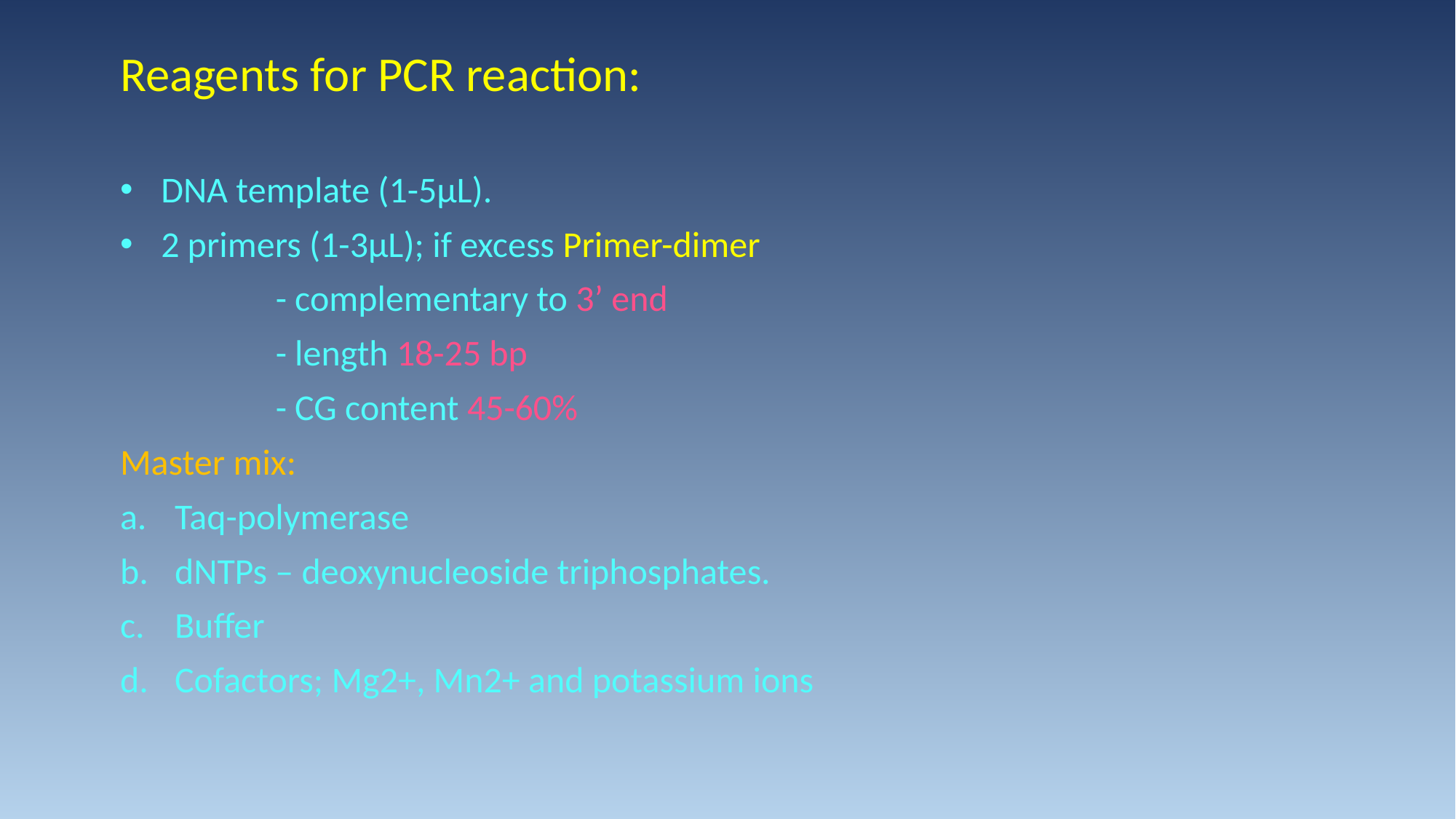

Reagents for PCR reaction:

DNA template (1-5µL).
2 primers (1-3µL); if excess Primer-dimer
                   - complementary to 3’ end
                   - length 18-25 bp
                   - CG content 45-60%
Master mix:
Taq-polymerase
dNTPs – deoxynucleoside triphosphates.
Buffer
Cofactors; Mg2+, Mn2+ and potassium ions